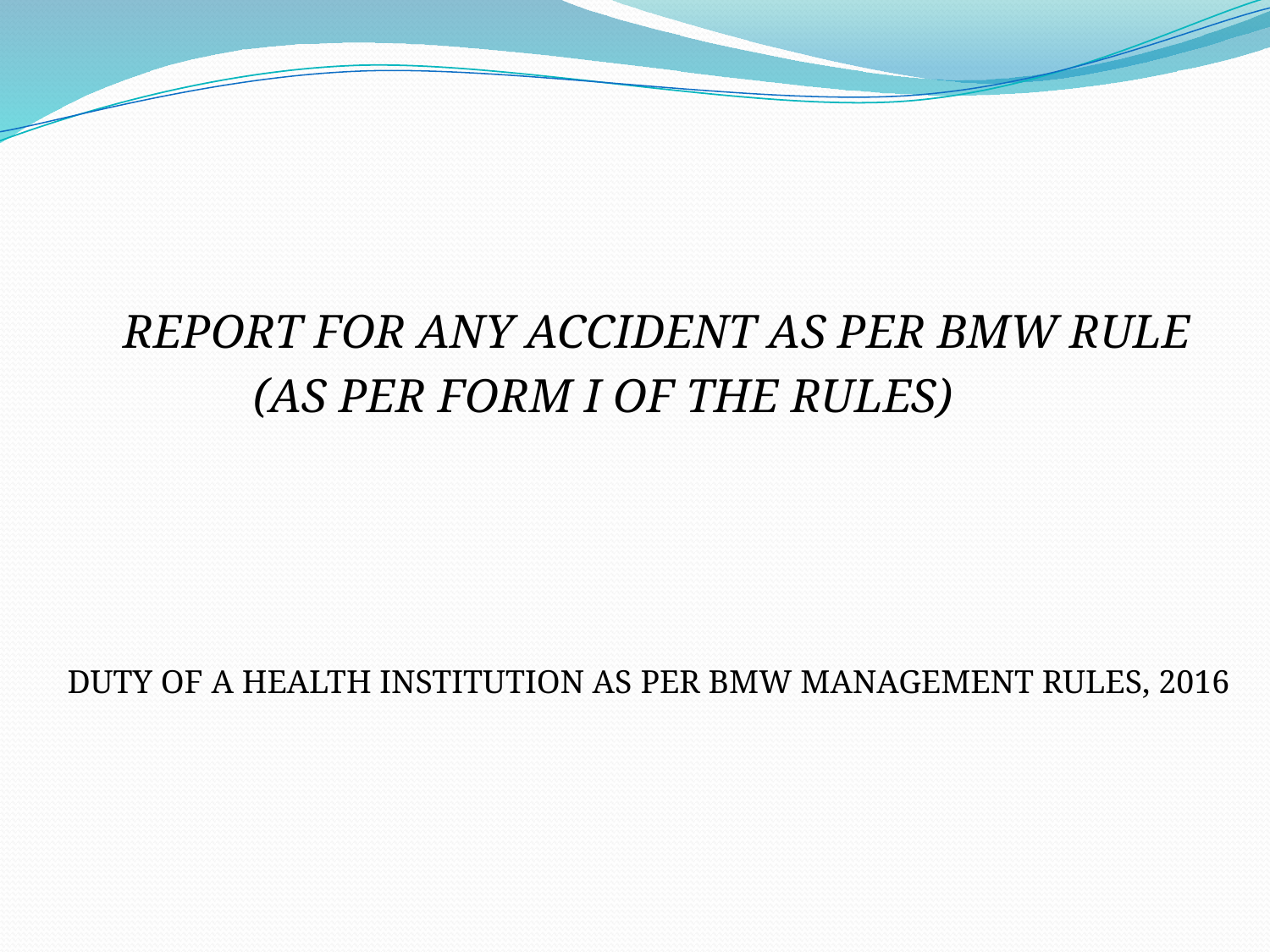

REPORT FOR ANY ACCIDENT AS PER BMW RULE
               (AS PER FORM I OF THE RULES)
DUTY OF A HEALTH INSTITUTION AS PER BMW MANAGEMENT RULES, 2016